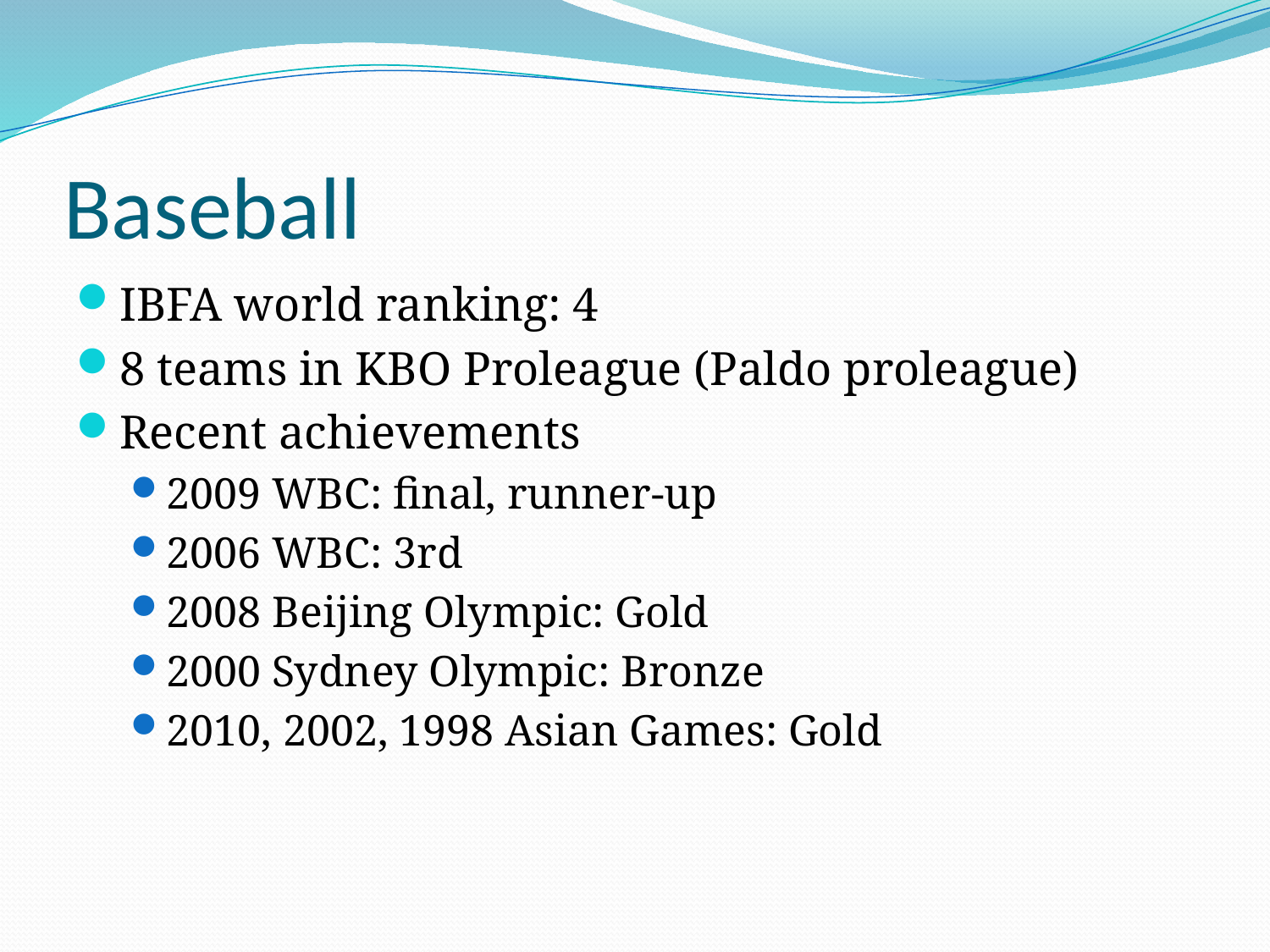

# Baseball
IBFA world ranking: 4
8 teams in KBO Proleague (Paldo proleague)
Recent achievements
2009 WBC: final, runner-up
2006 WBC: 3rd
2008 Beijing Olympic: Gold
2000 Sydney Olympic: Bronze
2010, 2002, 1998 Asian Games: Gold